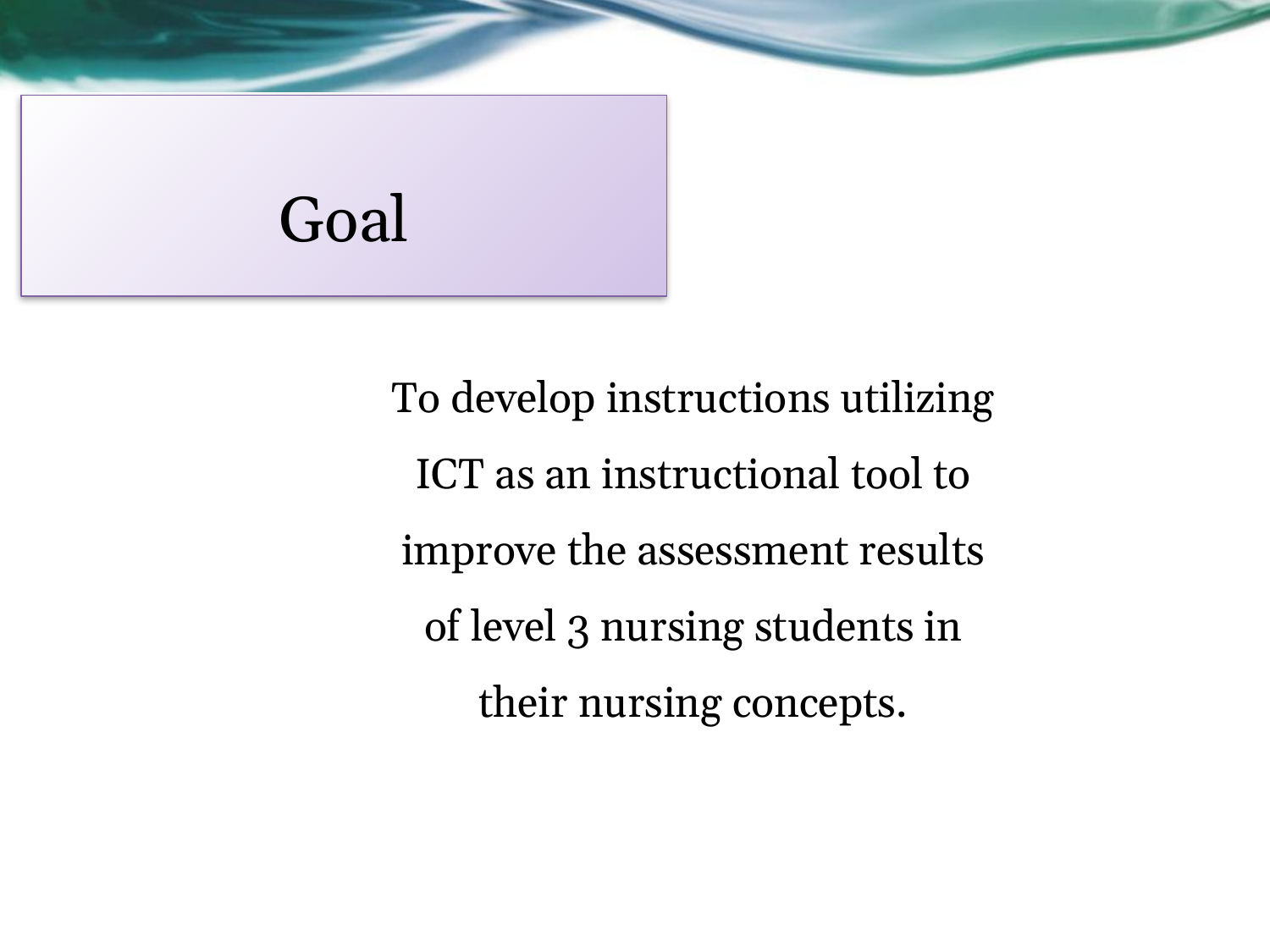

# Goal
To develop instructions utilizing ICT as an instructional tool to improve the assessment results of level 3 nursing students in their nursing concepts.